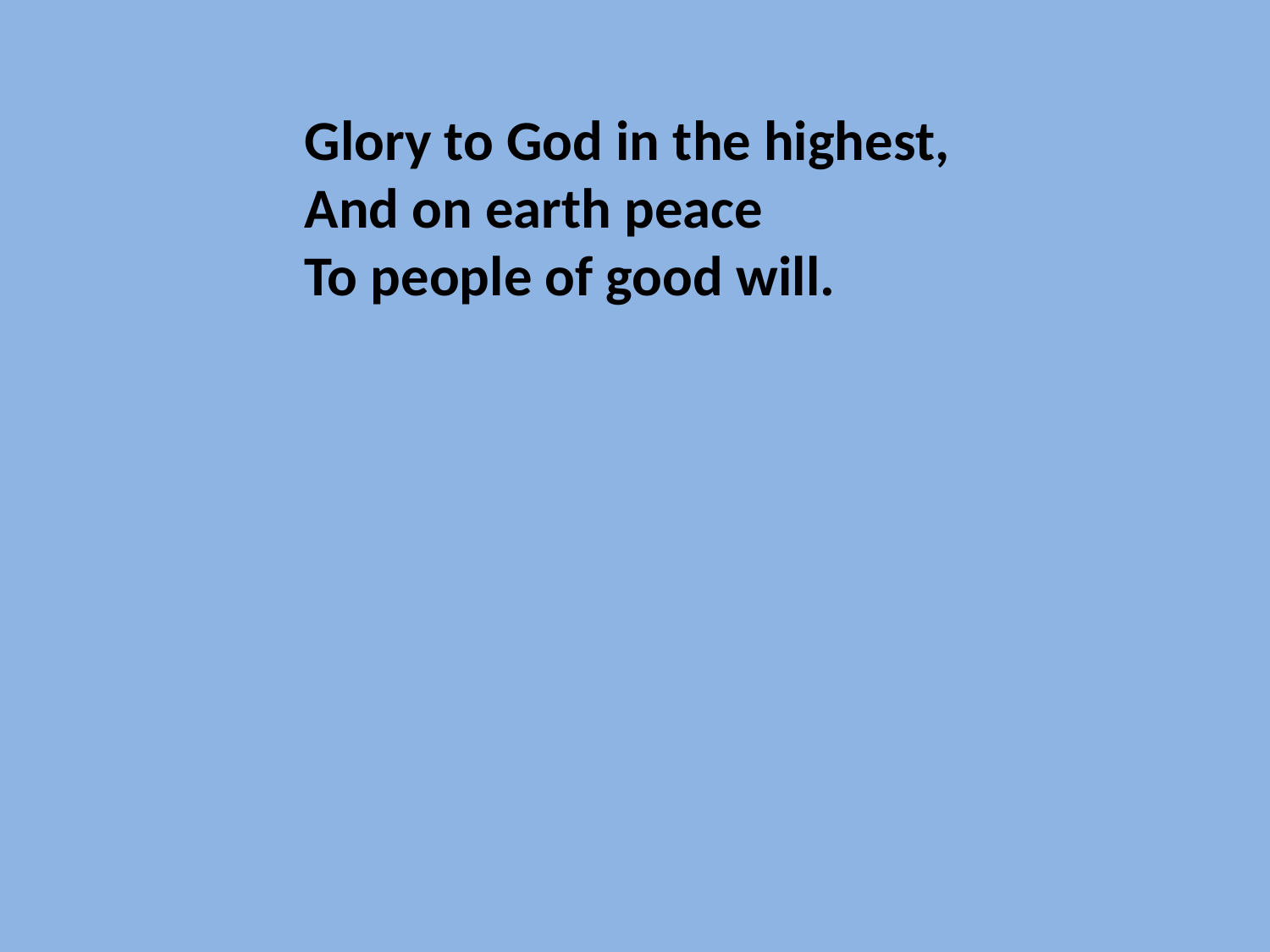

Glory to God in the highest,
And on earth peace
To people of good will.